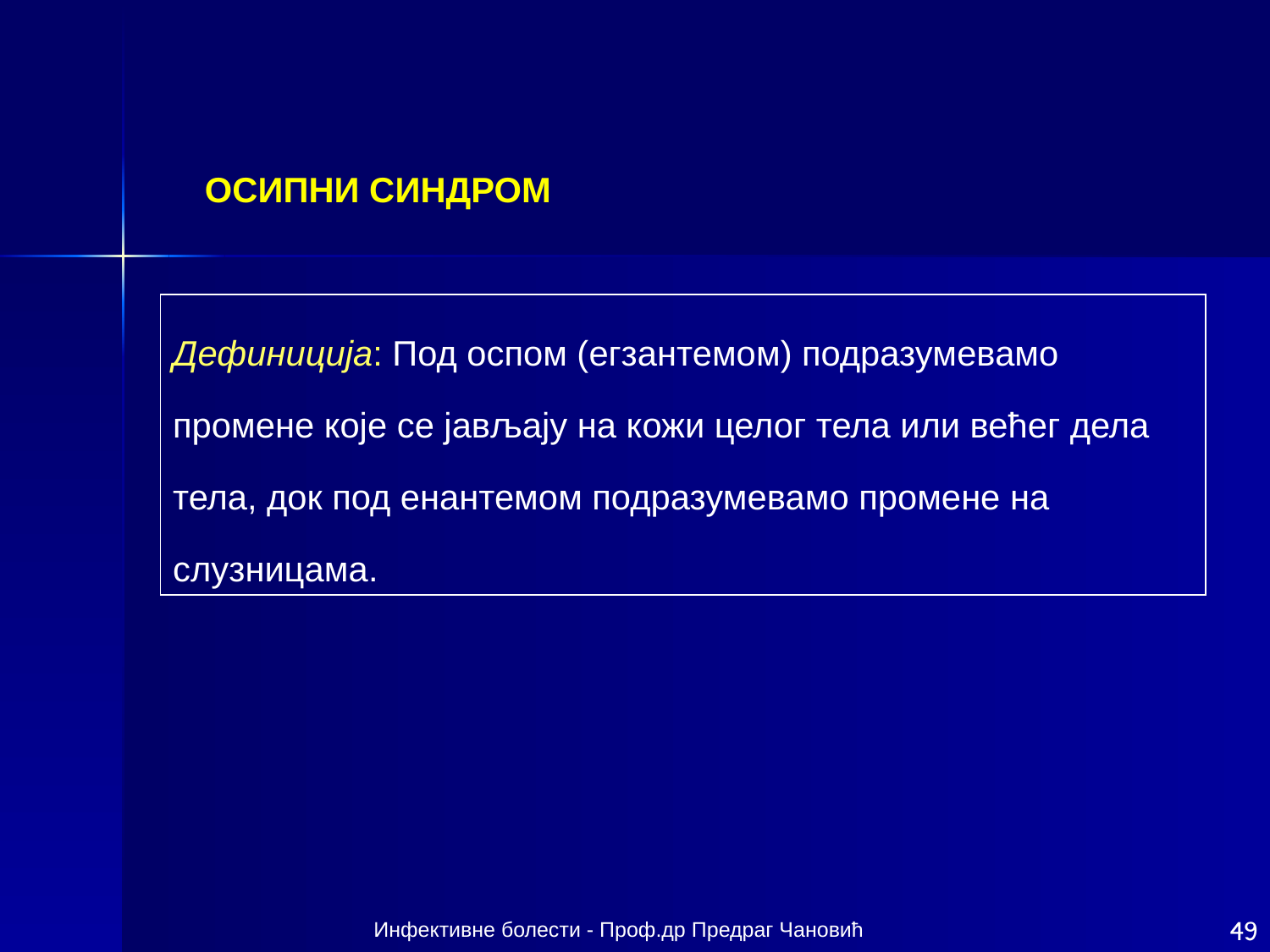

ОСИПНИ СИНДРОМ
Дефиниција: Под оспом (егзантемом) подразумевамо промене које се јављају на кожи целог тела или већег дела тела, док под енантемом подразумевамо промене на слузницама.
Инфективне болести - Проф.др Предраг Чановић
49